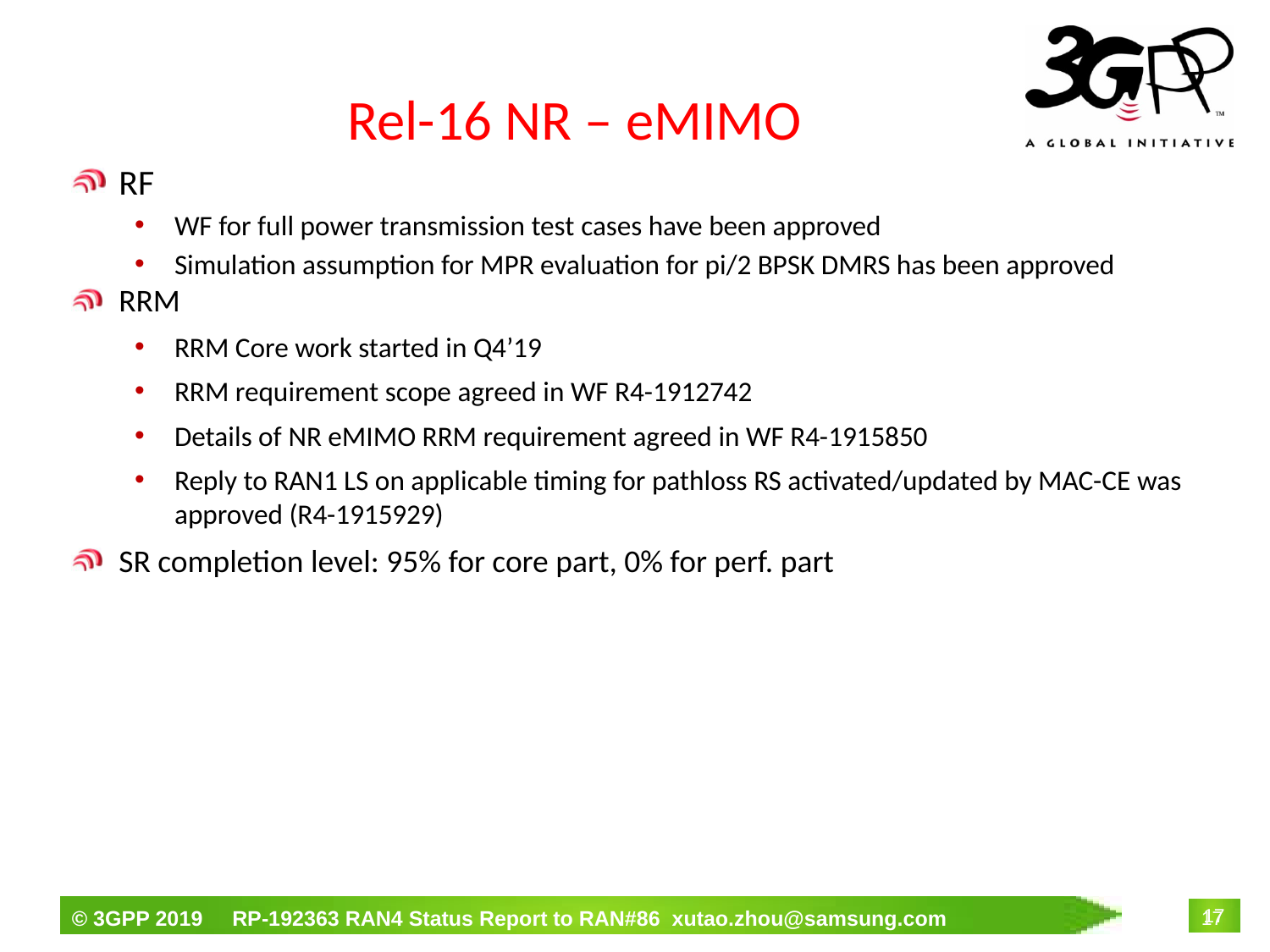

# Rel-16 NR – eMIMO
RF
WF for full power transmission test cases have been approved
Simulation assumption for MPR evaluation for pi/2 BPSK DMRS has been approved
RRM
RRM Core work started in Q4’19
RRM requirement scope agreed in WF R4-1912742
Details of NR eMIMO RRM requirement agreed in WF R4-1915850
Reply to RAN1 LS on applicable timing for pathloss RS activated/updated by MAC-CE was approved (R4-1915929)
SR completion level: 95% for core part, 0% for perf. part

17